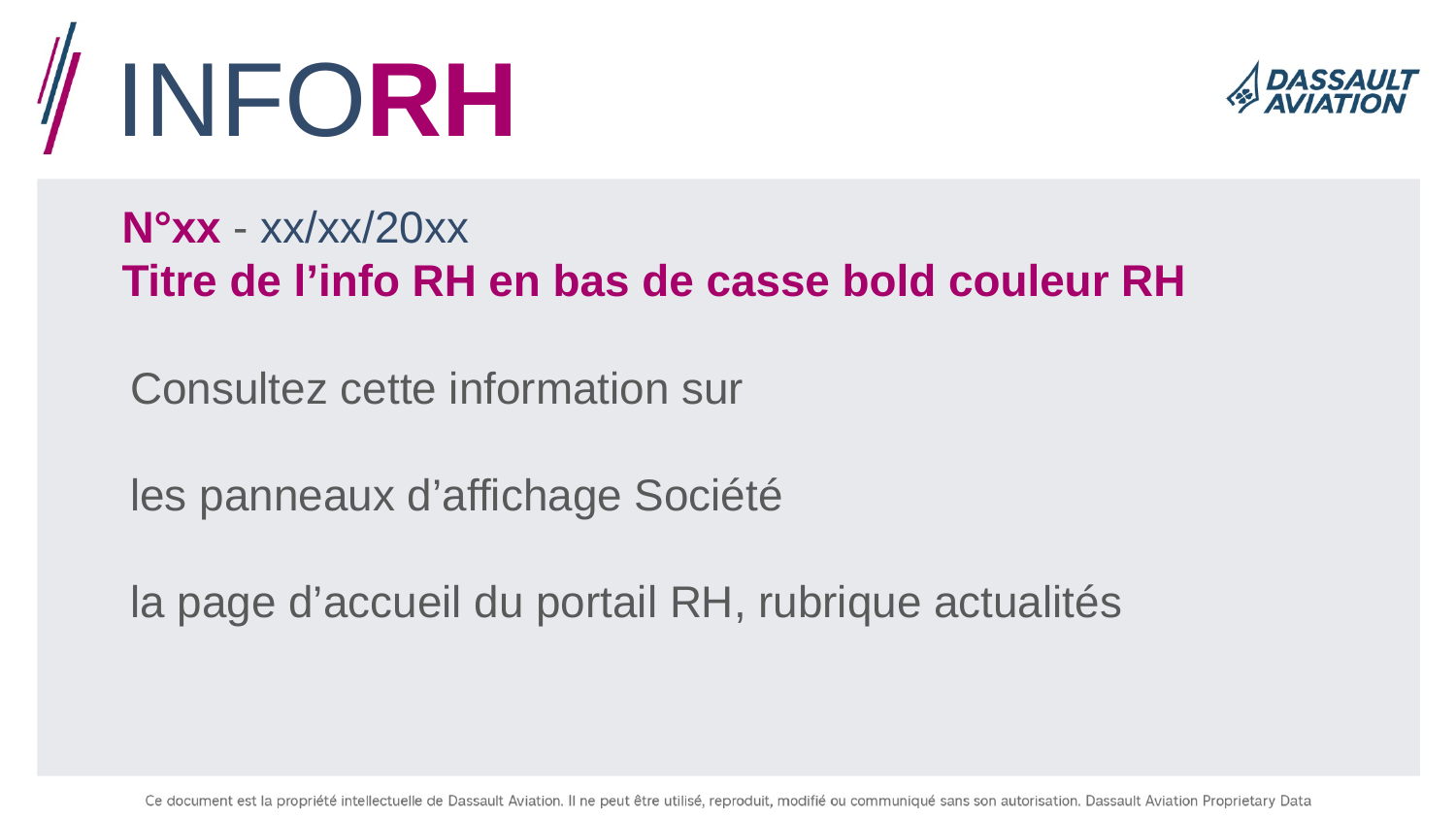

INFORH
N°xx - xx/xx/20xx
Titre de l’info RH en bas de casse bold couleur RH
Consultez cette information sur

les panneaux d’affichage Société

la page d’accueil du portail RH, rubrique actualités